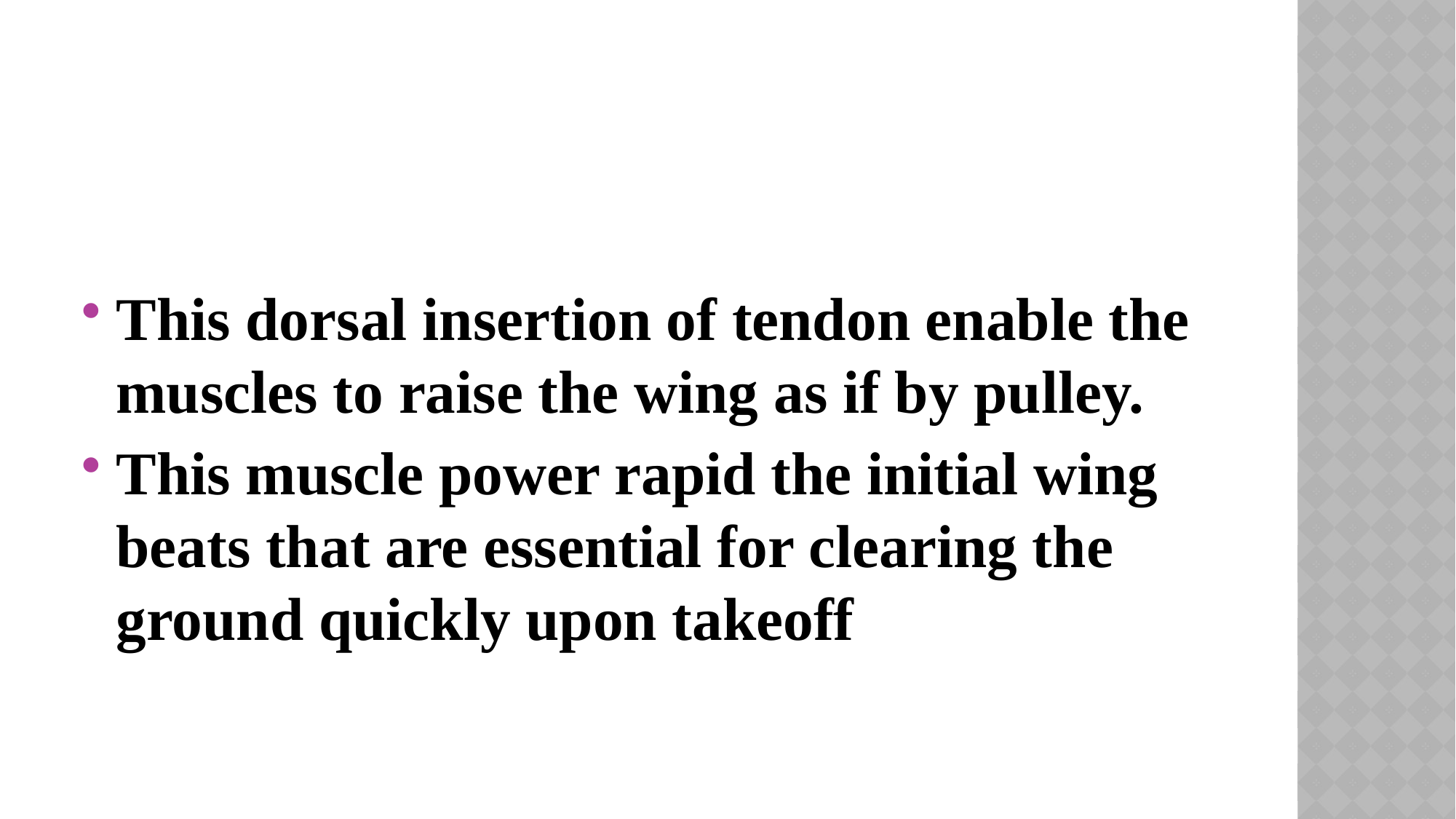

#

This dorsal insertion of tendon enable the muscles to raise the wing as if by pulley.
This muscle power rapid the initial wing beats that are essential for clearing the ground quickly upon takeoff